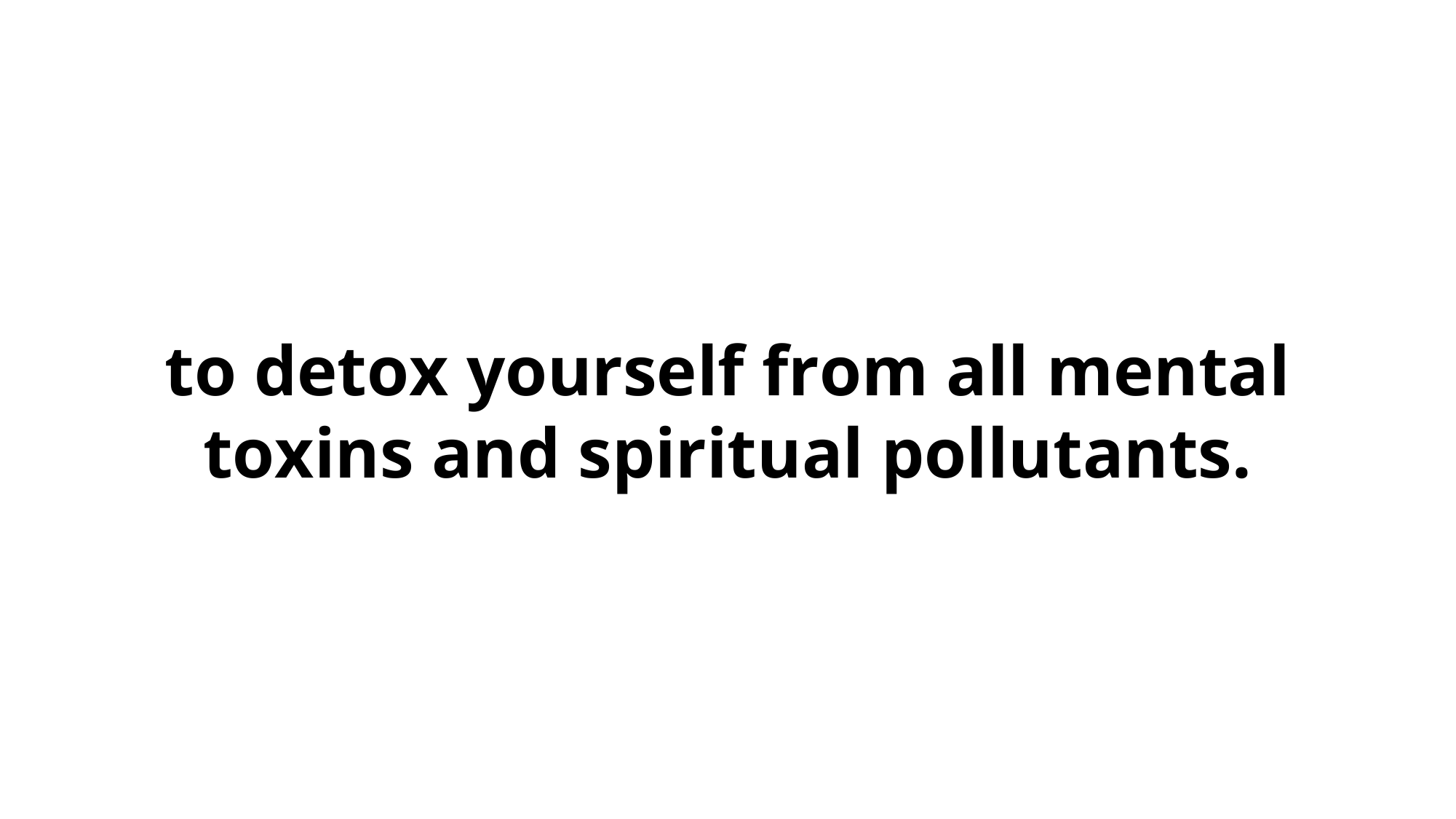

to detox yourself from all mental toxins and spiritual pollutants.